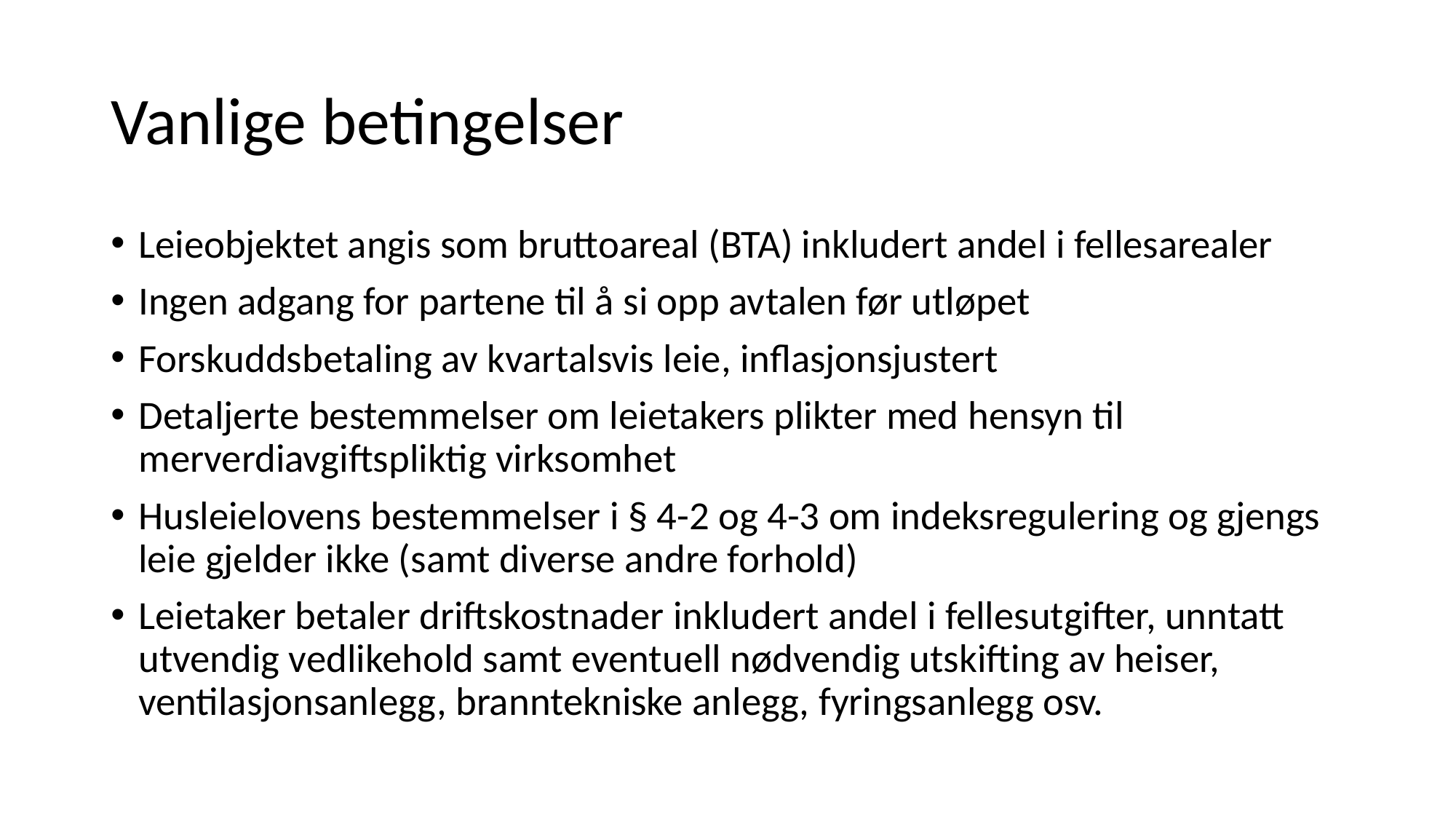

# Vanlige betingelser
Leieobjektet angis som bruttoareal (BTA) inkludert andel i fellesarealer
Ingen adgang for partene til å si opp avtalen før utløpet
Forskuddsbetaling av kvartalsvis leie, inflasjonsjustert
Detaljerte bestemmelser om leietakers plikter med hensyn til merverdiavgiftspliktig virksomhet
Husleielovens bestemmelser i § 4-2 og 4-3 om indeksregulering og gjengs leie gjelder ikke (samt diverse andre forhold)
Leietaker betaler driftskostnader inkludert andel i fellesutgifter, unntatt utvendig vedlikehold samt eventuell nødvendig utskifting av heiser, ventilasjonsanlegg, branntekniske anlegg, fyringsanlegg osv.